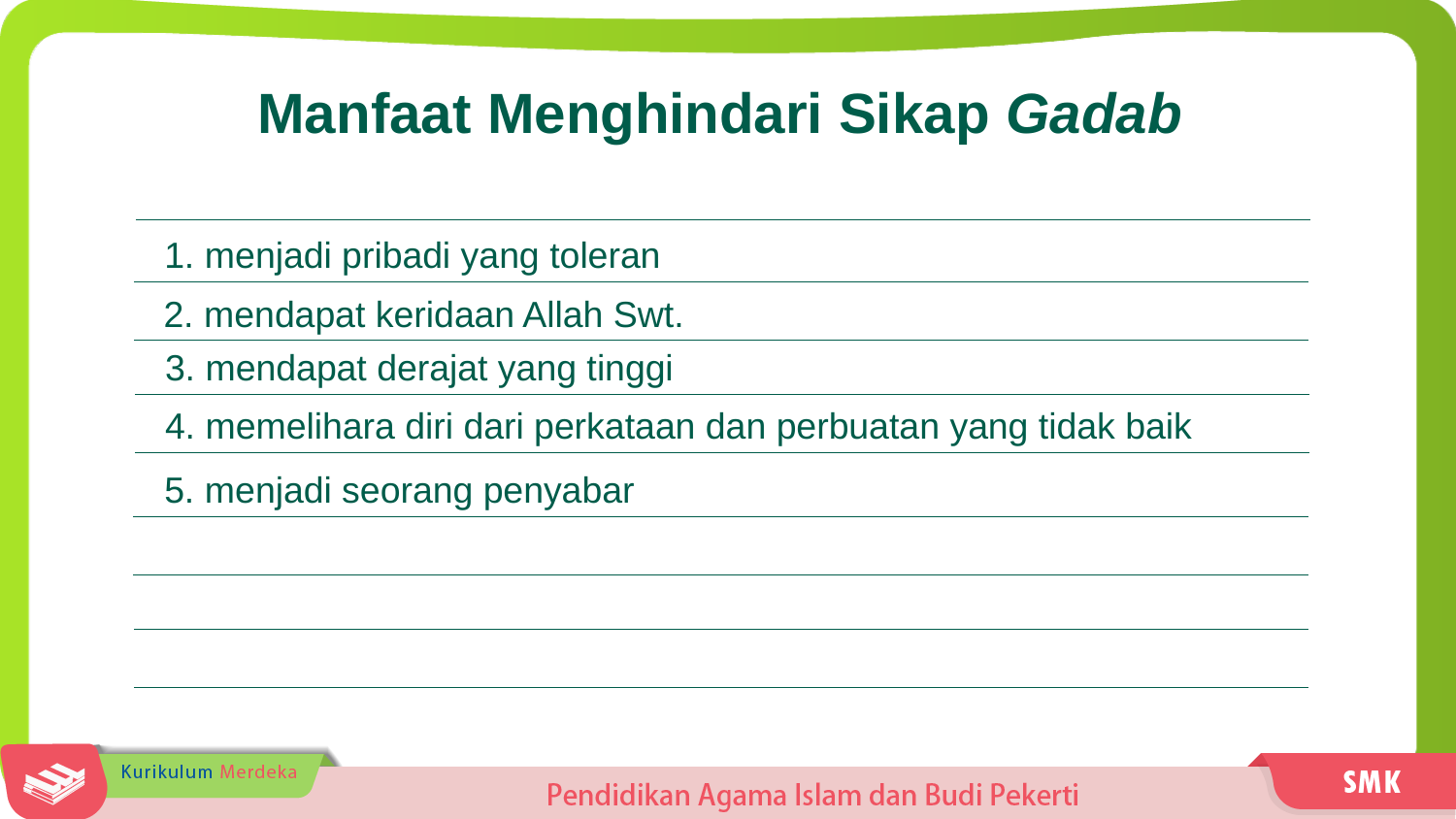

Manfaat Menghindari Sikap Gadab
1. menjadi pribadi yang toleran
2. mendapat keridaan Allah Swt.
3. mendapat derajat yang tinggi
4. memelihara diri dari perkataan dan perbuatan yang tidak baik
5. menjadi seorang penyabar